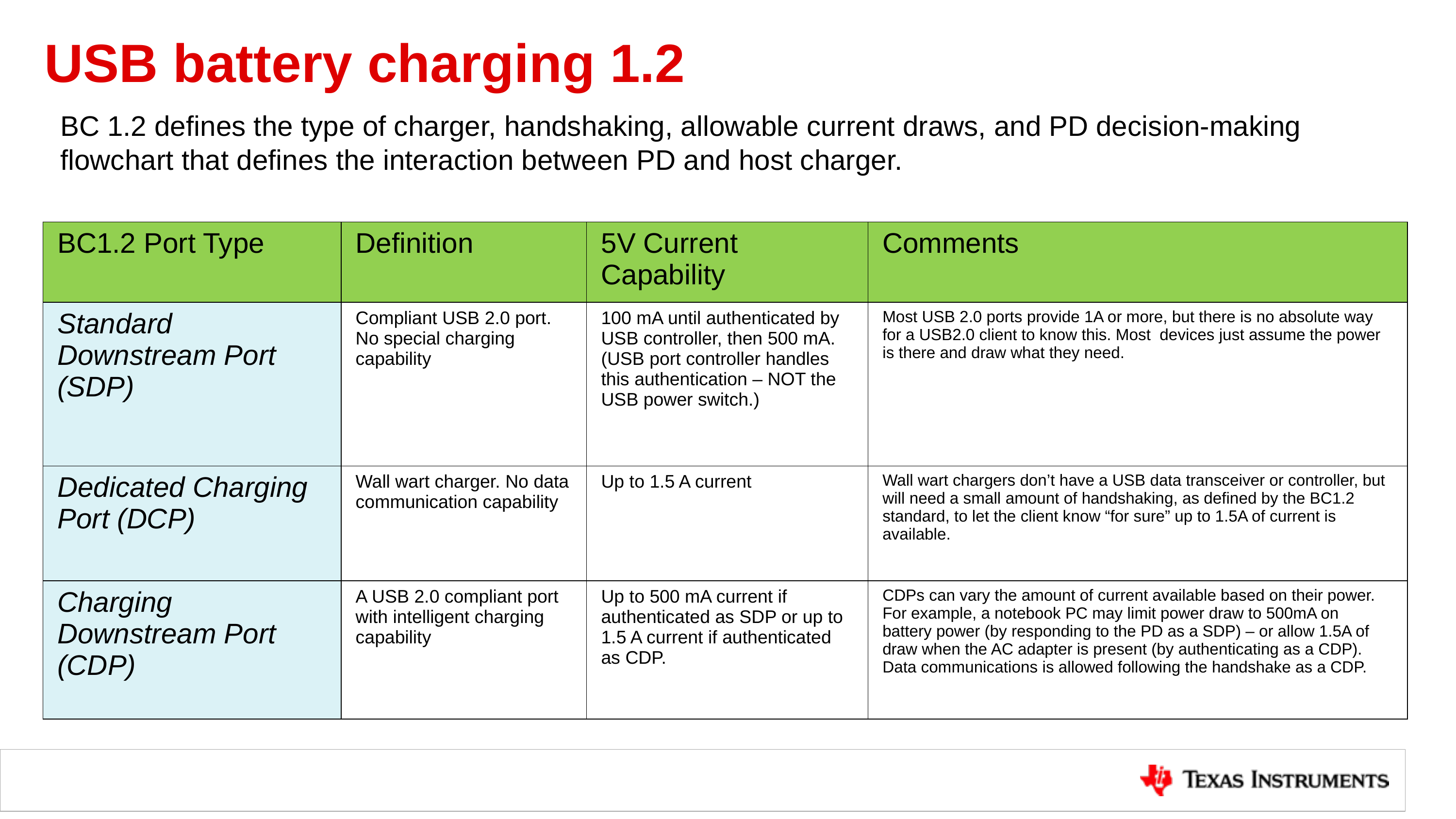

# USB battery charging 1.2
BC 1.2 defines the type of charger, handshaking, allowable current draws, and PD decision-making flowchart that defines the interaction between PD and host charger.
| BC1.2 Port Type | Definition | 5V Current Capability | Comments |
| --- | --- | --- | --- |
| Standard Downstream Port (SDP) | Compliant USB 2.0 port. No special charging capability | 100 mA until authenticated by USB controller, then 500 mA. (USB port controller handles this authentication – NOT the USB power switch.) | Most USB 2.0 ports provide 1A or more, but there is no absolute way for a USB2.0 client to know this. Most devices just assume the power is there and draw what they need. |
| Dedicated Charging Port (DCP) | Wall wart charger. No data communication capability | Up to 1.5 A current | Wall wart chargers don’t have a USB data transceiver or controller, but will need a small amount of handshaking, as defined by the BC1.2 standard, to let the client know “for sure” up to 1.5A of current is available. |
| Charging Downstream Port (CDP) | A USB 2.0 compliant port with intelligent charging capability | Up to 500 mA current if authenticated as SDP or up to 1.5 A current if authenticated as CDP. | CDPs can vary the amount of current available based on their power. For example, a notebook PC may limit power draw to 500mA on battery power (by responding to the PD as a SDP) – or allow 1.5A of draw when the AC adapter is present (by authenticating as a CDP). Data communications is allowed following the handshake as a CDP. |